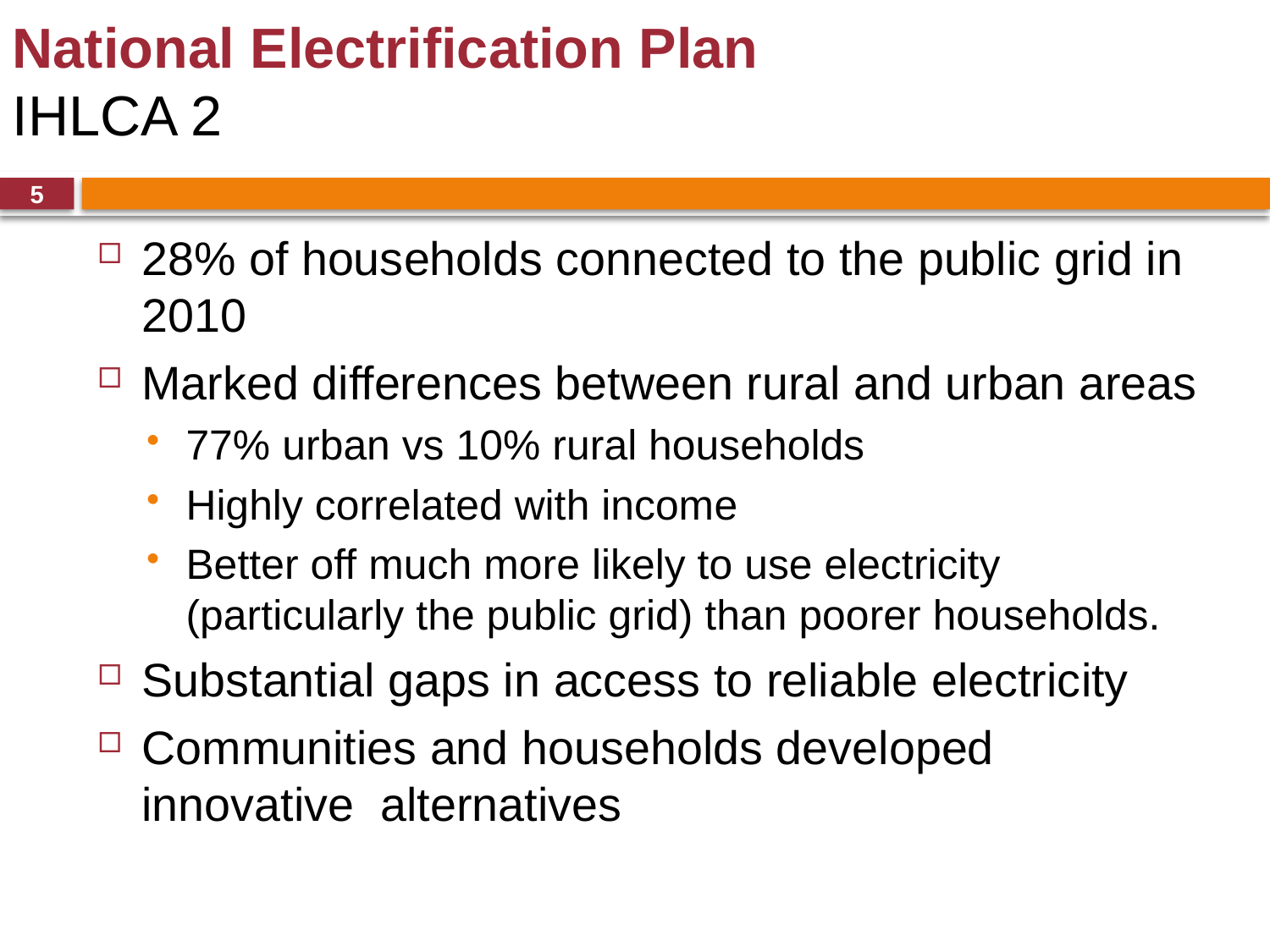

# National Electrification Plan IHLCA 2
5
28% of households connected to the public grid in 2010
Marked differences between rural and urban areas
77% urban vs 10% rural households
Highly correlated with income
Better off much more likely to use electricity (particularly the public grid) than poorer households.
Substantial gaps in access to reliable electricity
Communities and households developed innovative  alternatives